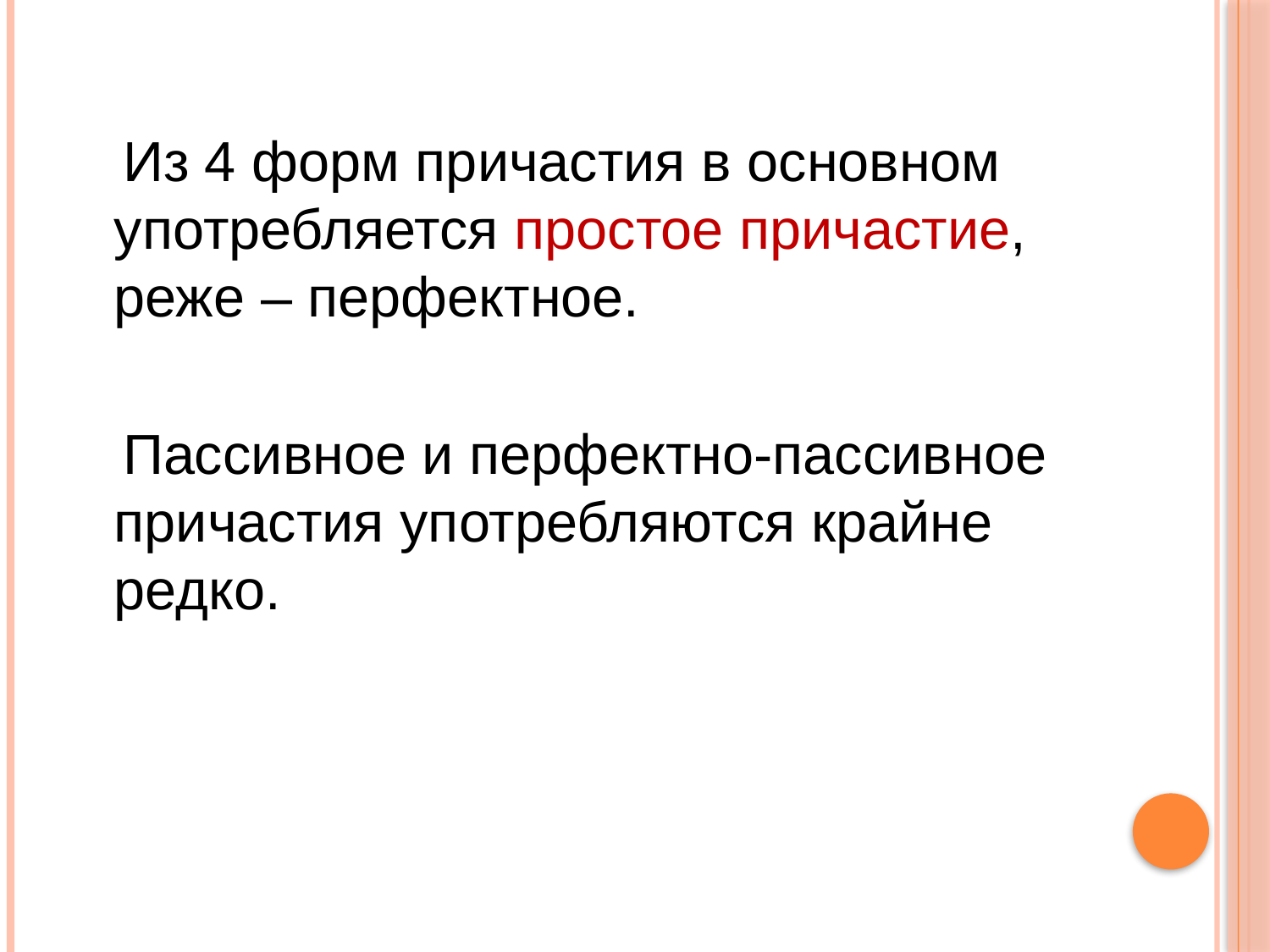

Из 4 форм причастия в основном употребляется простое причастие, реже – перфектное.

   Пассивное и перфектно-пассивное причастия употребляются крайне редко.